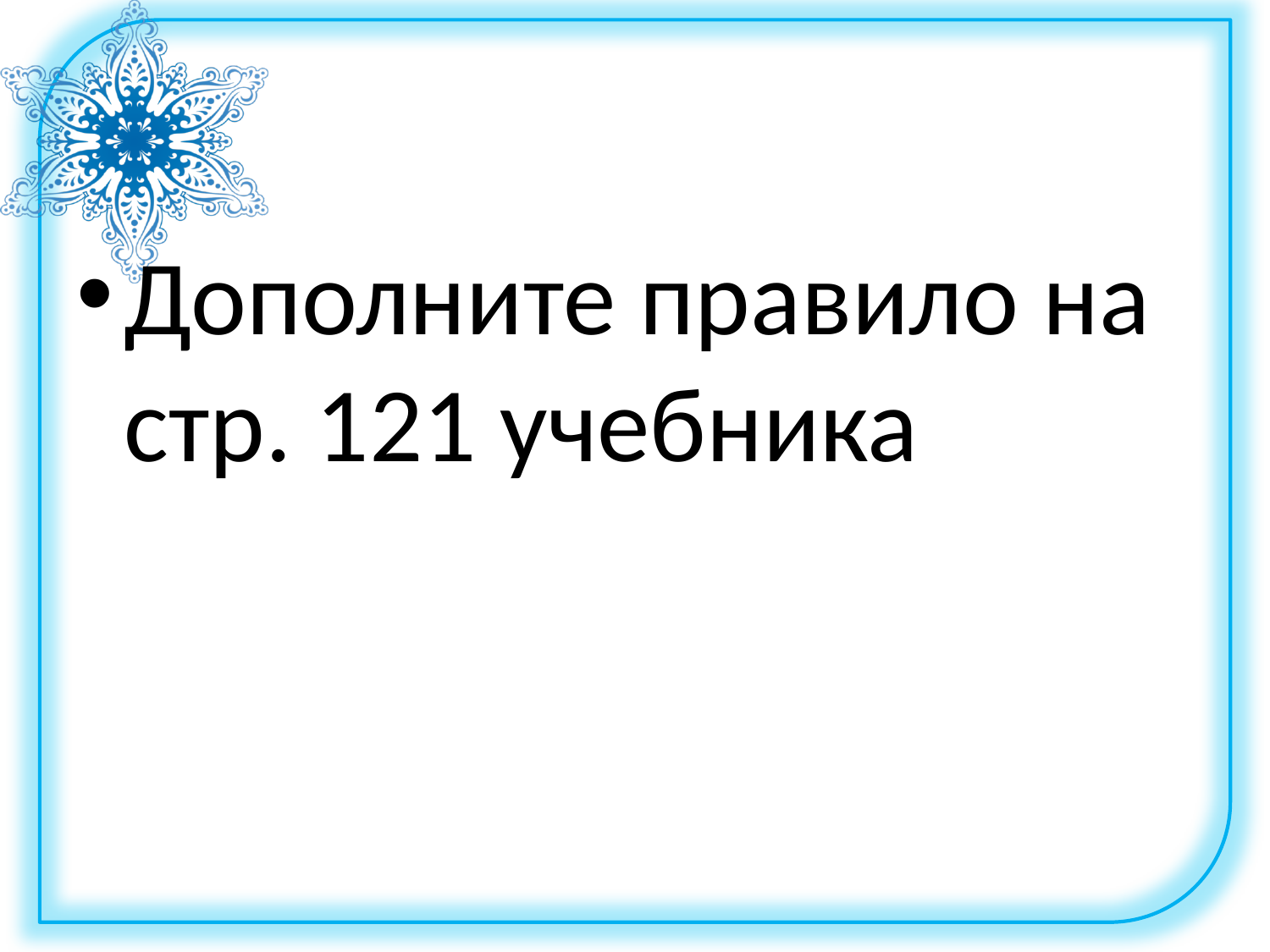

#
Дополните правило на стр. 121 учебника